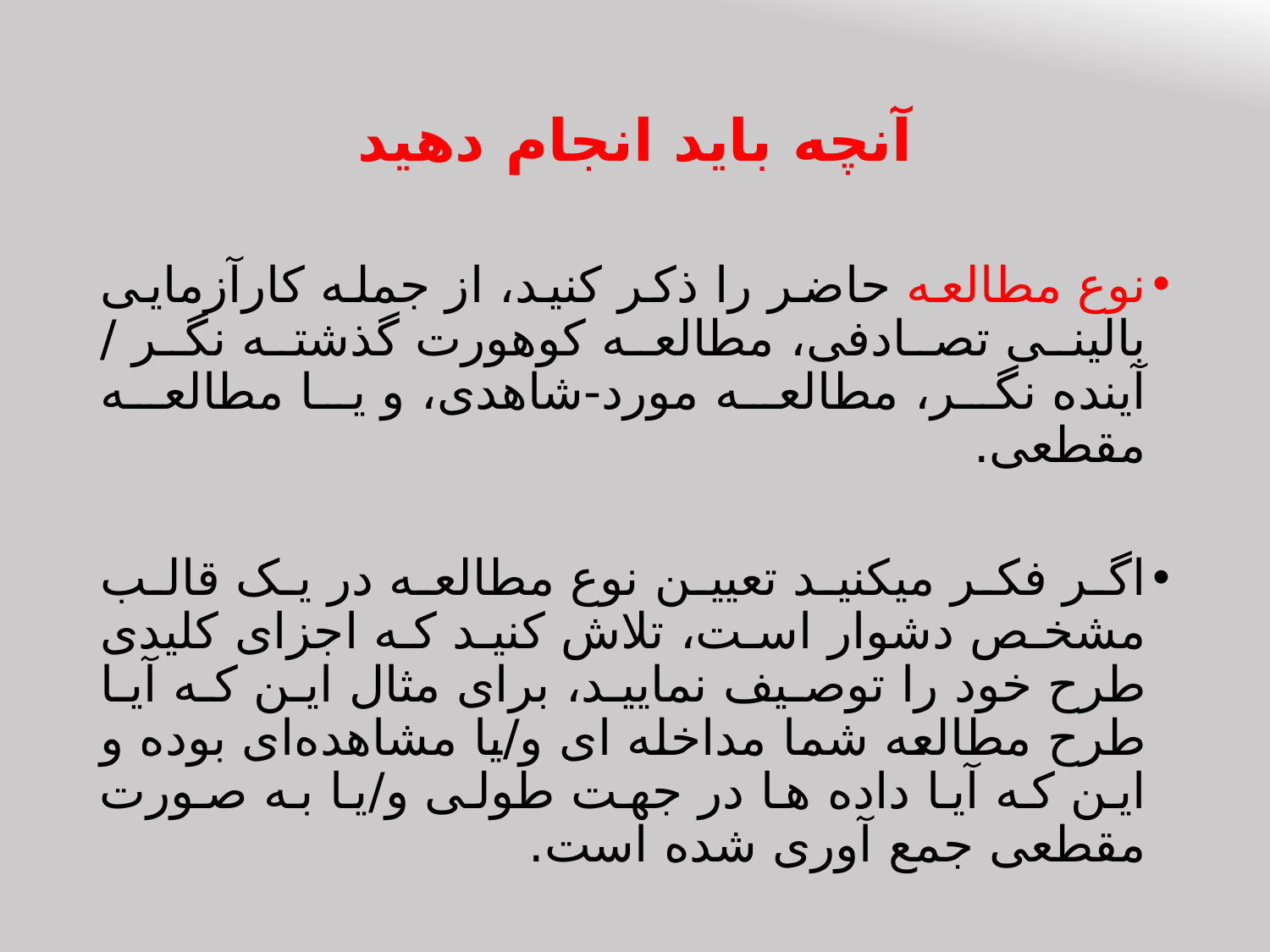

# آنچه باید انجام دهید
نوع مطالعه حاضر را ذکر کنید، از جمله کارآزمایی بالینی تصادفی، مطالعه کوهورت گذشته نگر / آینده نگر، مطالعه مورد-شاهدی، و یا مطالعه مقطعی.

اگر فکر می‎کنید تعیین نوع مطالعه در یک قالب مشخص دشوار است، تلاش کنید که اجزای کلیدی طرح خود را توصیف نمایید، برای مثال این که آیا طرح مطالعه شما مداخله ای و/یا مشاهده‌ای بوده و این که آیا داده ها در جهت طولی و/یا به صورت مقطعی جمع آوری شده است.